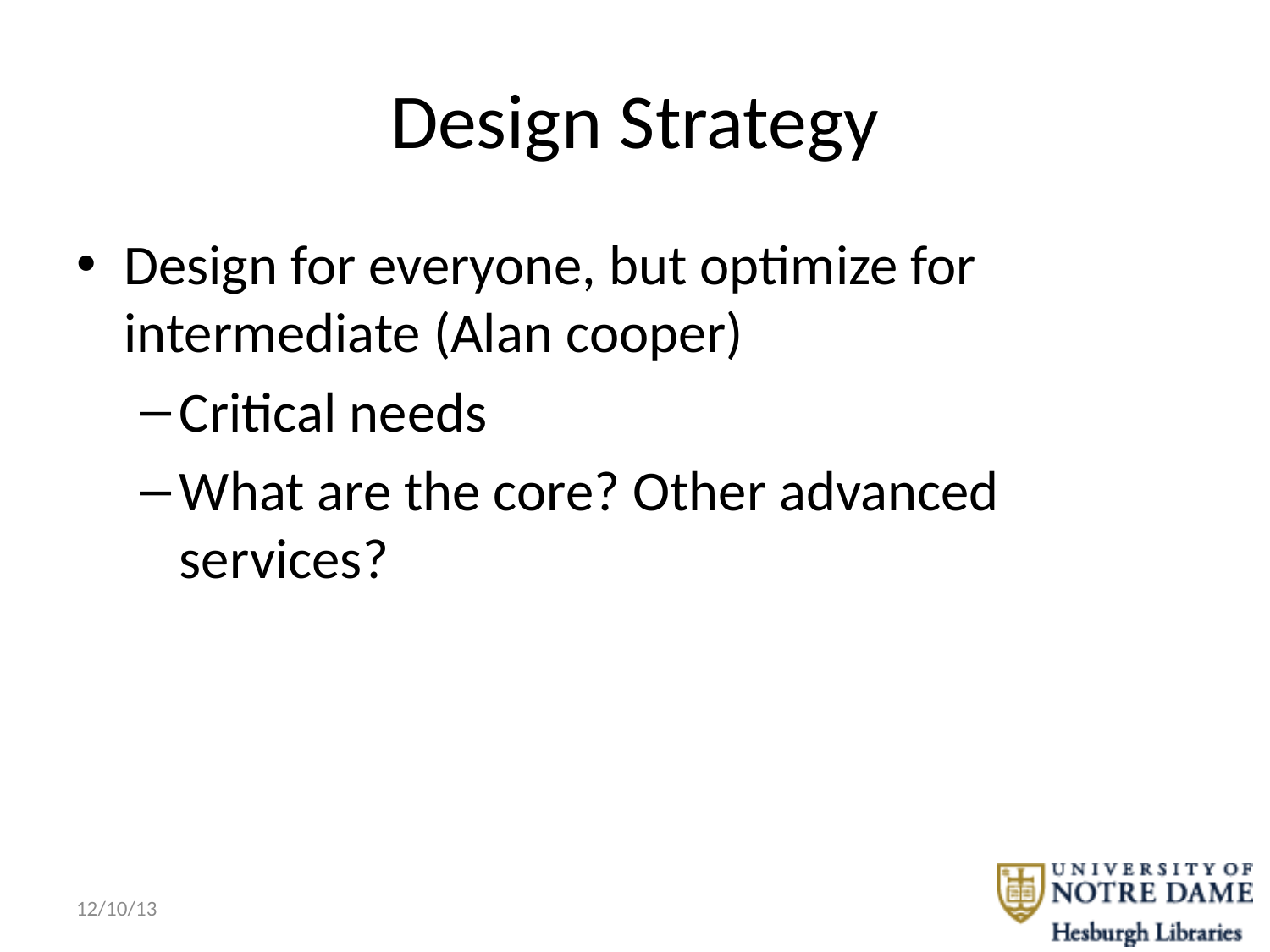

# Design Strategy
Design for everyone, but optimize for intermediate (Alan cooper)
Critical needs
What are the core? Other advanced services?

12/10/13